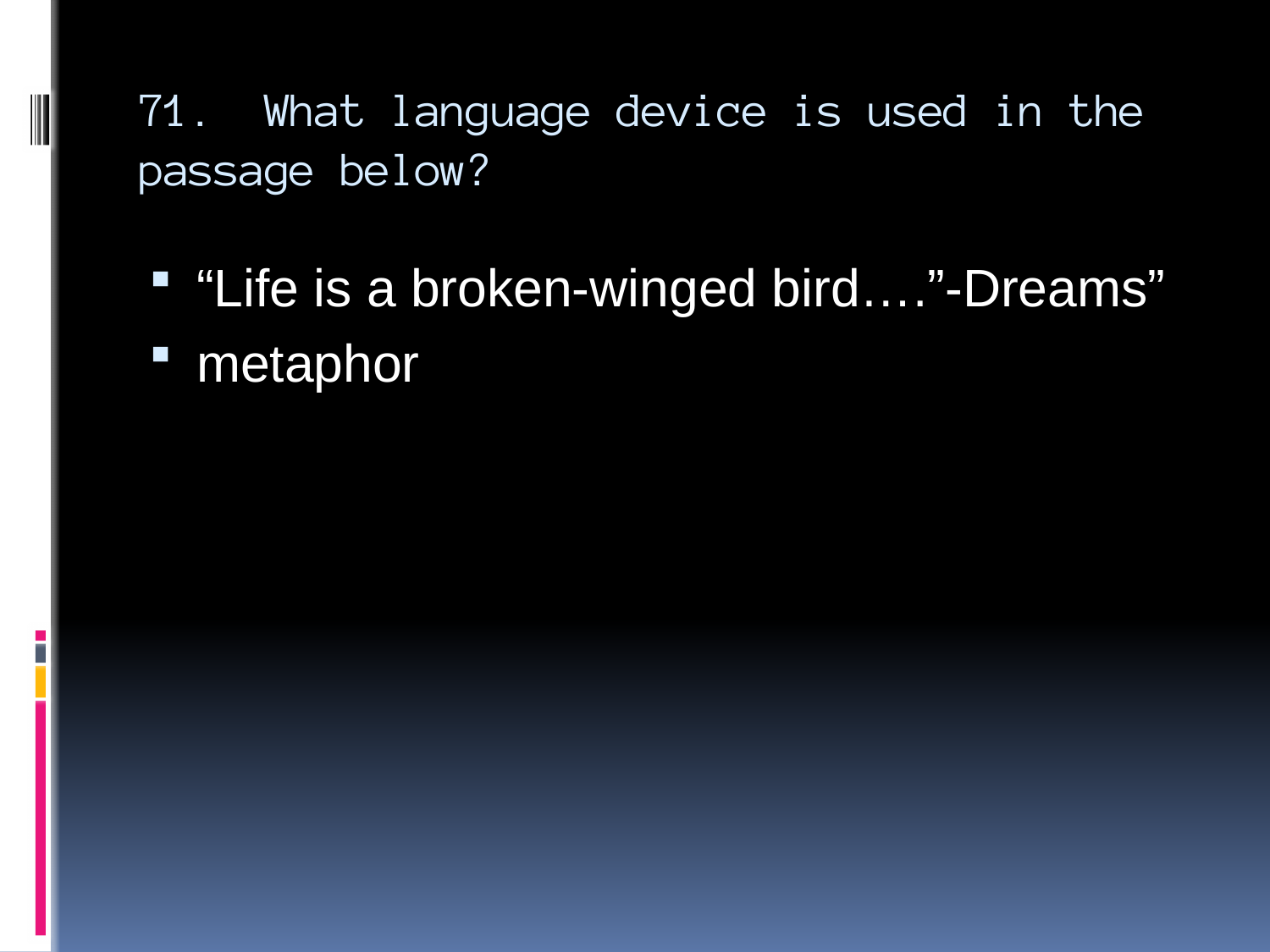

# 71.  What language device is used in the passage below?
“Life is a broken-winged bird….”-Dreams”
metaphor